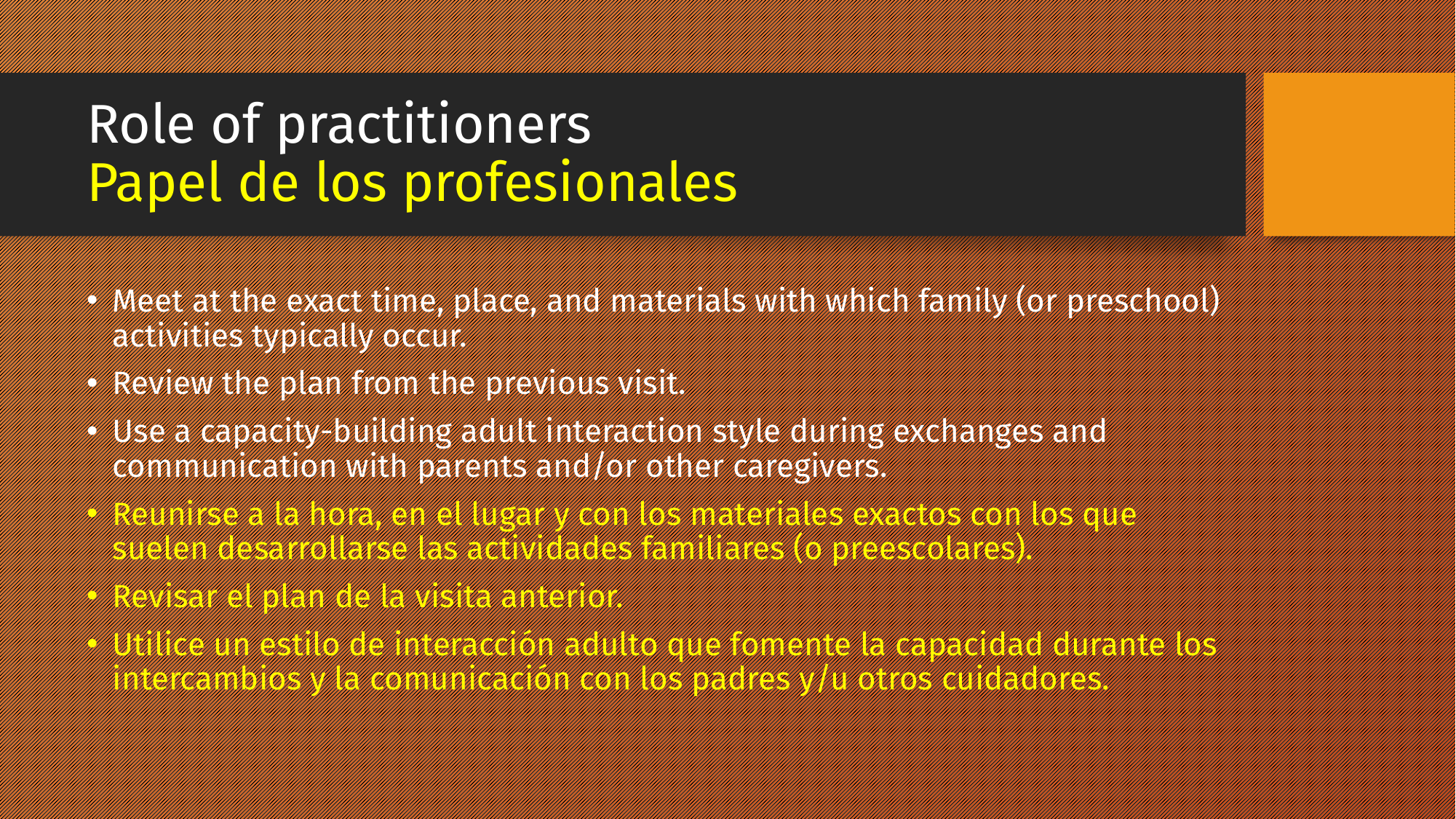

# Role of practitioners Papel de los profesionales
Meet at the exact time, place, and materials with which family (or preschool) activities typically occur.
Review the plan from the previous visit.
Use a capacity-building adult interaction style during exchanges and communication with parents and/or other caregivers.
Reunirse a la hora, en el lugar y con los materiales exactos con los que suelen desarrollarse las actividades familiares (o preescolares).
Revisar el plan de la visita anterior.
Utilice un estilo de interacción adulto que fomente la capacidad durante los intercambios y la comunicación con los padres y/u otros cuidadores.